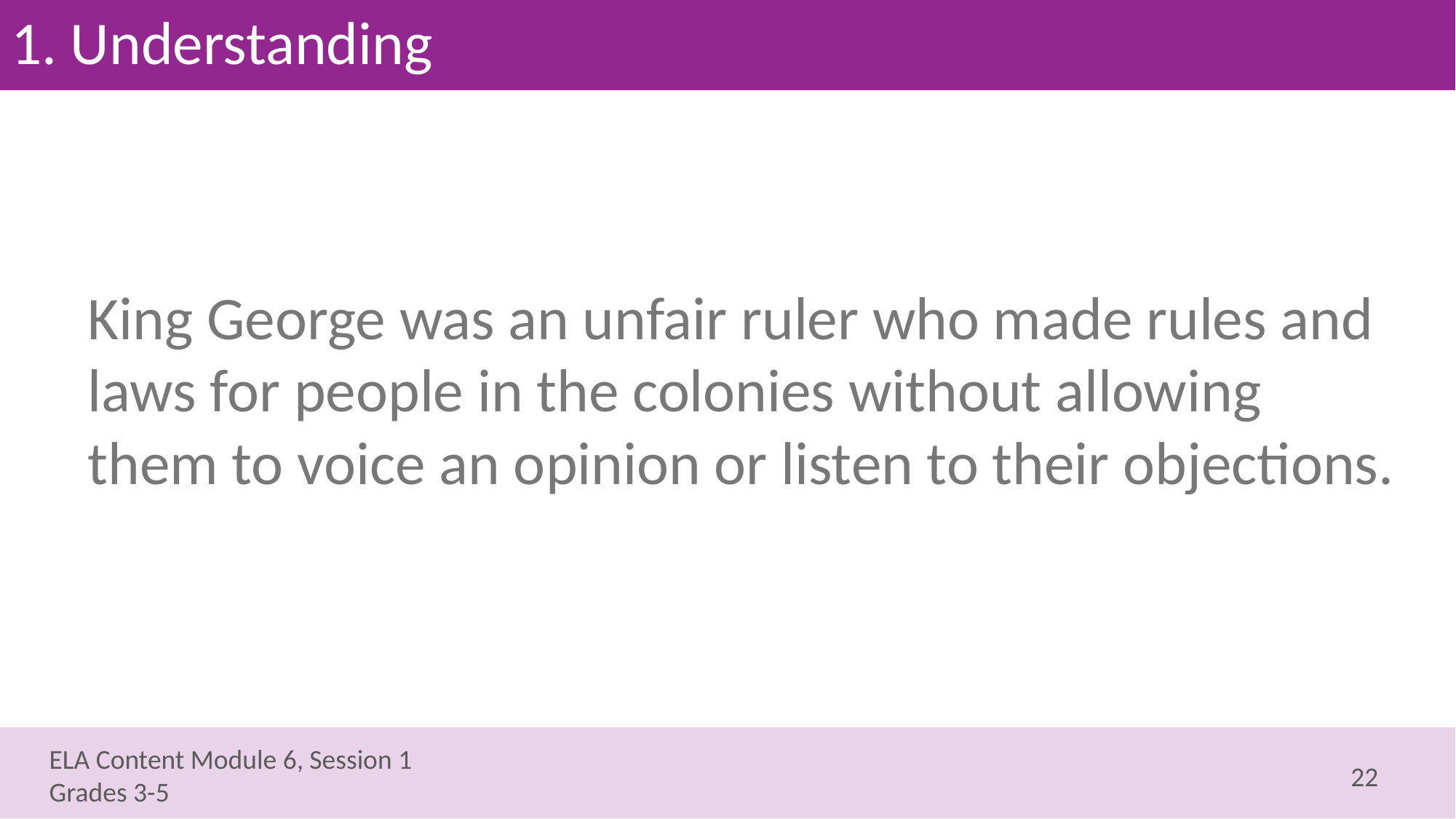

# 1. Understanding

King George was an unfair ruler who made rules and laws for people in the colonies without allowing them to voice an opinion or listen to their objections.
22